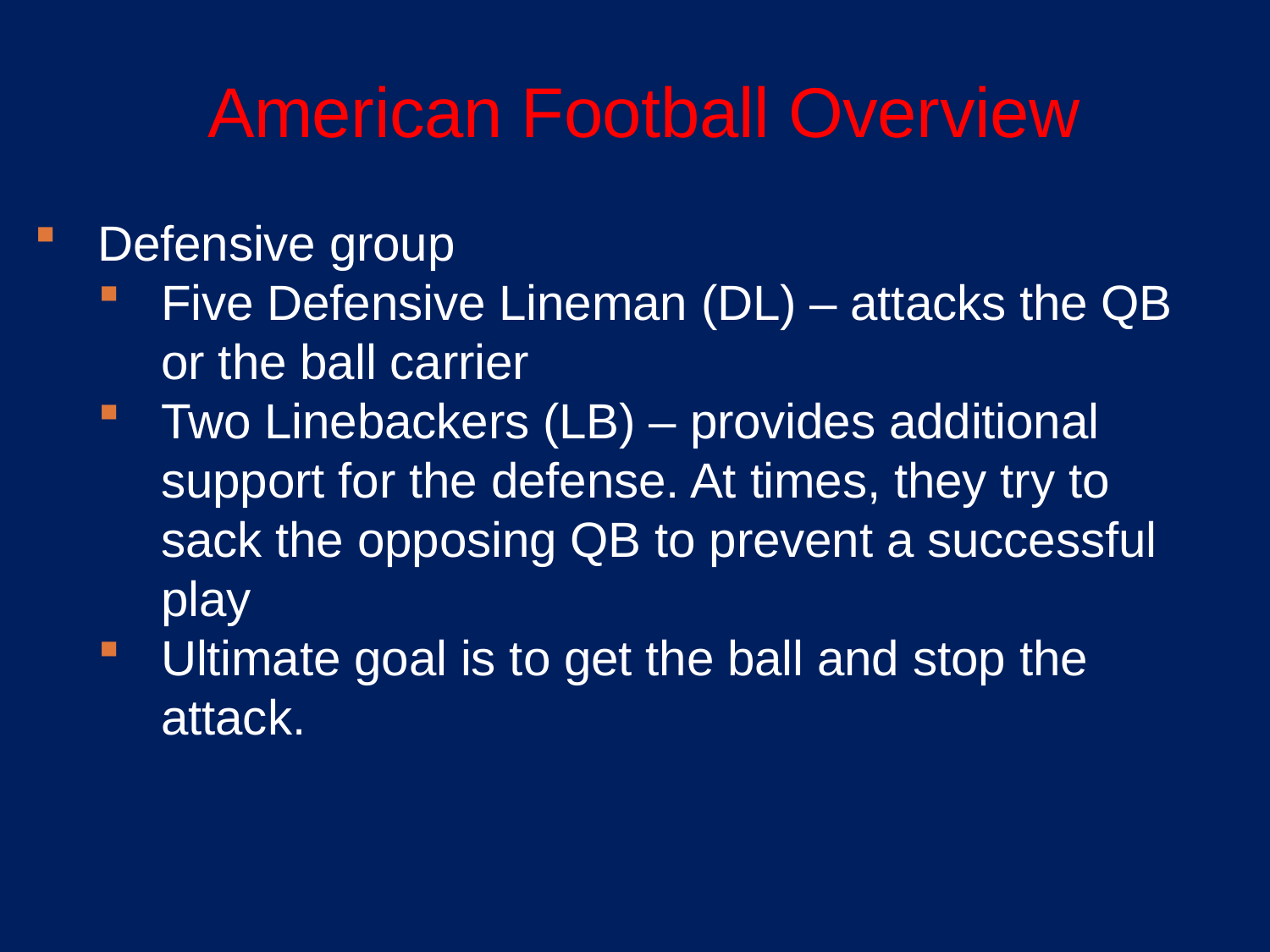

# American Football Overview
Defensive group
Five Defensive Lineman (DL) – attacks the QB or the ball carrier
Two Linebackers (LB) – provides additional support for the defense. At times, they try to sack the opposing QB to prevent a successful play
Ultimate goal is to get the ball and stop the attack.